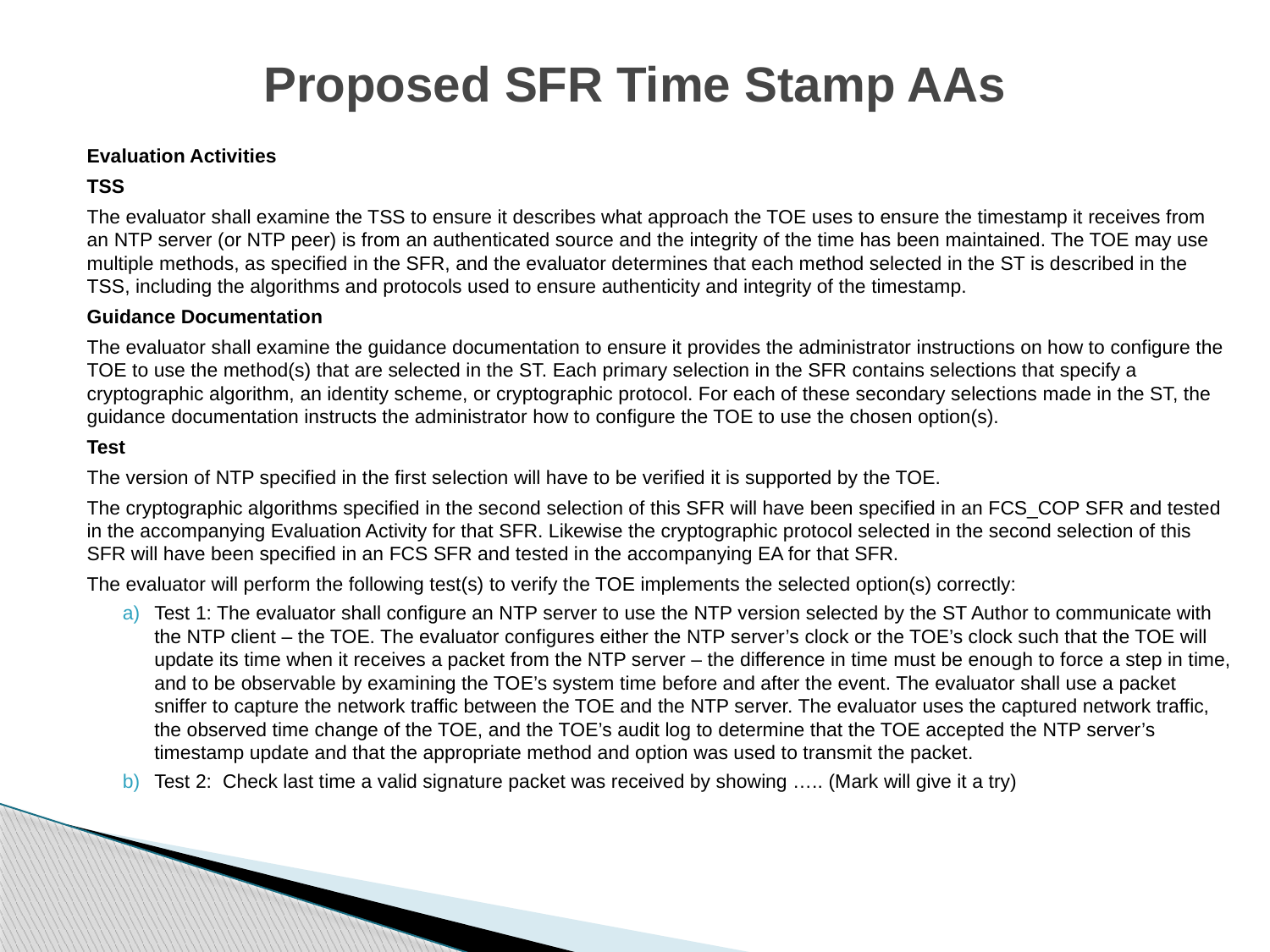

# Proposed SFR Time Stamp AAs
Evaluation Activities
TSS
The evaluator shall examine the TSS to ensure it describes what approach the TOE uses to ensure the timestamp it receives from an NTP server (or NTP peer) is from an authenticated source and the integrity of the time has been maintained. The TOE may use multiple methods, as specified in the SFR, and the evaluator determines that each method selected in the ST is described in the TSS, including the algorithms and protocols used to ensure authenticity and integrity of the timestamp.
Guidance Documentation
The evaluator shall examine the guidance documentation to ensure it provides the administrator instructions on how to configure the TOE to use the method(s) that are selected in the ST. Each primary selection in the SFR contains selections that specify a cryptographic algorithm, an identity scheme, or cryptographic protocol. For each of these secondary selections made in the ST, the guidance documentation instructs the administrator how to configure the TOE to use the chosen option(s).
Test
The version of NTP specified in the first selection will have to be verified it is supported by the TOE.
The cryptographic algorithms specified in the second selection of this SFR will have been specified in an FCS_COP SFR and tested in the accompanying Evaluation Activity for that SFR. Likewise the cryptographic protocol selected in the second selection of this SFR will have been specified in an FCS SFR and tested in the accompanying EA for that SFR.
The evaluator will perform the following test(s) to verify the TOE implements the selected option(s) correctly:
Test 1: The evaluator shall configure an NTP server to use the NTP version selected by the ST Author to communicate with the NTP client – the TOE. The evaluator configures either the NTP server’s clock or the TOE’s clock such that the TOE will update its time when it receives a packet from the NTP server – the difference in time must be enough to force a step in time, and to be observable by examining the TOE’s system time before and after the event. The evaluator shall use a packet sniffer to capture the network traffic between the TOE and the NTP server. The evaluator uses the captured network traffic, the observed time change of the TOE, and the TOE’s audit log to determine that the TOE accepted the NTP server’s timestamp update and that the appropriate method and option was used to transmit the packet.
Test 2:  Check last time a valid signature packet was received by showing ….. (Mark will give it a try)